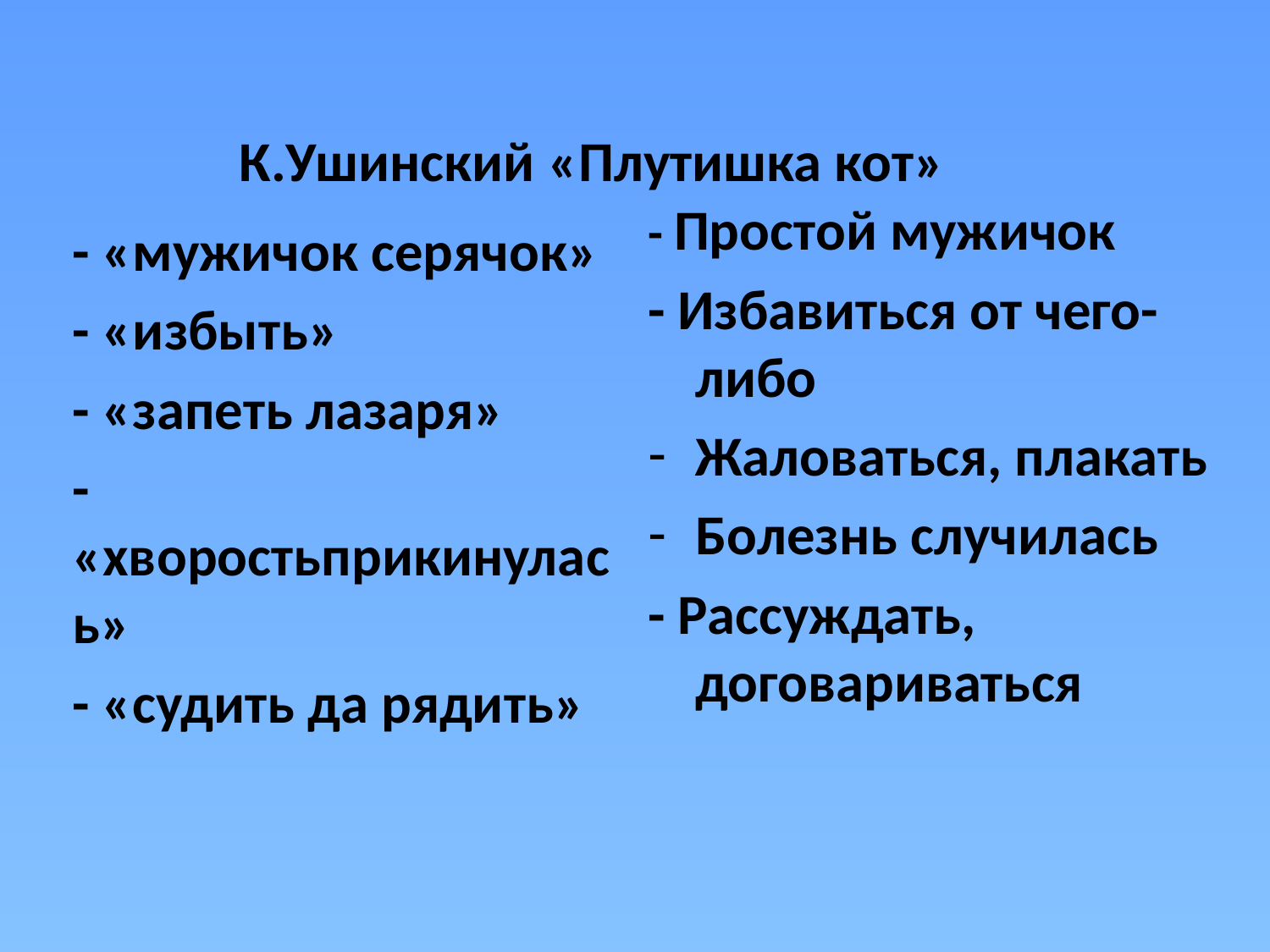

- Простой мужичок
- Избавиться от чего-либо
Жаловаться, плакать
Болезнь случилась
- Рассуждать, договариваться

# К.Ушинский «Плутишка кот»
- «мужичок серячок»
- «избыть»
- «запеть лазаря»
- «хворостьприкинулась»
- «судить да рядить»